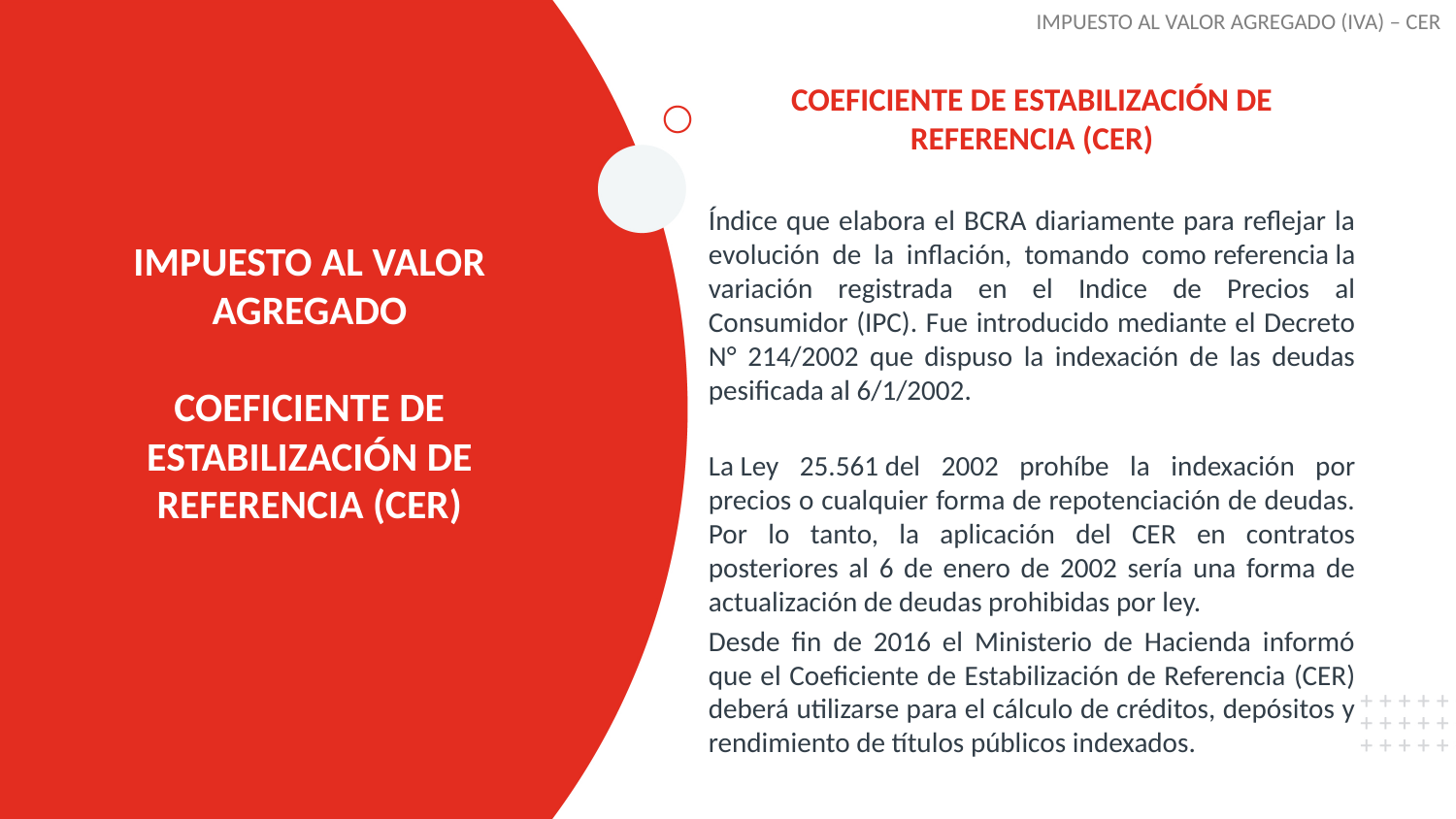

IMPUESTO AL VALOR AGREGADO (IVA) – CER

COEFICIENTE DE ESTABILIZACIÓN DE REFERENCIA (CER)

Índice que elabora el BCRA diariamente para reflejar la evolución de la inflación, tomando como referencia la variación registrada en el Indice de Precios al Consumidor (IPC). Fue introducido mediante el Decreto N° 214/2002 que dispuso la indexación de las deudas pesificada al 6/1/2002.

La Ley 25.561 del 2002 prohíbe la indexación por precios o cualquier forma de repotenciación de deudas. Por lo tanto, la aplicación del CER en contratos posteriores al 6 de enero de 2002 sería una forma de actualización de deudas prohibidas por ley.
Desde fin de 2016 el Ministerio de Hacienda informó que el Coeficiente de Estabilización de Referencia (CER) deberá utilizarse para el cálculo de créditos, depósitos y rendimiento de títulos públicos indexados.

# IMPUESTO AL VALOR AGREGADO COEFICIENTE DE ESTABILIZACIÓN DE REFERENCIA (CER)